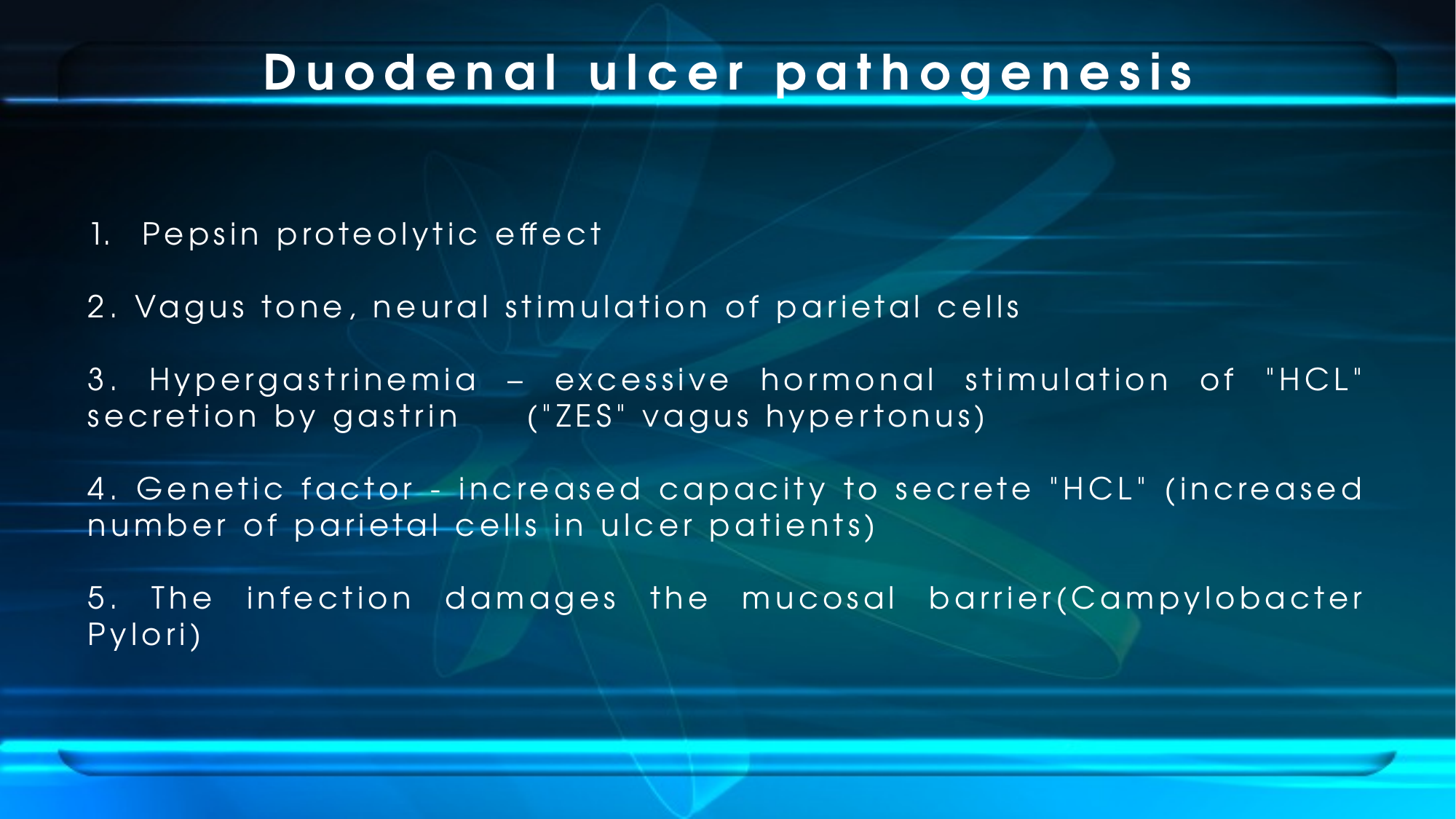

Duodenal ulcer pathogenesis
Pepsin proteolytic effect

2. Vagus tone, neural stimulation of parietal cells

3. Hypergastrinemia – excessive hormonal stimulation of "HCL" secretion by gastrin     ("ZES" vagus hypertonus)

4. Genetic factor - increased capacity to secrete "HCL" (increased number of parietal cells in ulcer patients)

5. The infection damages the mucosal barrier(Campylobacter Pylori)